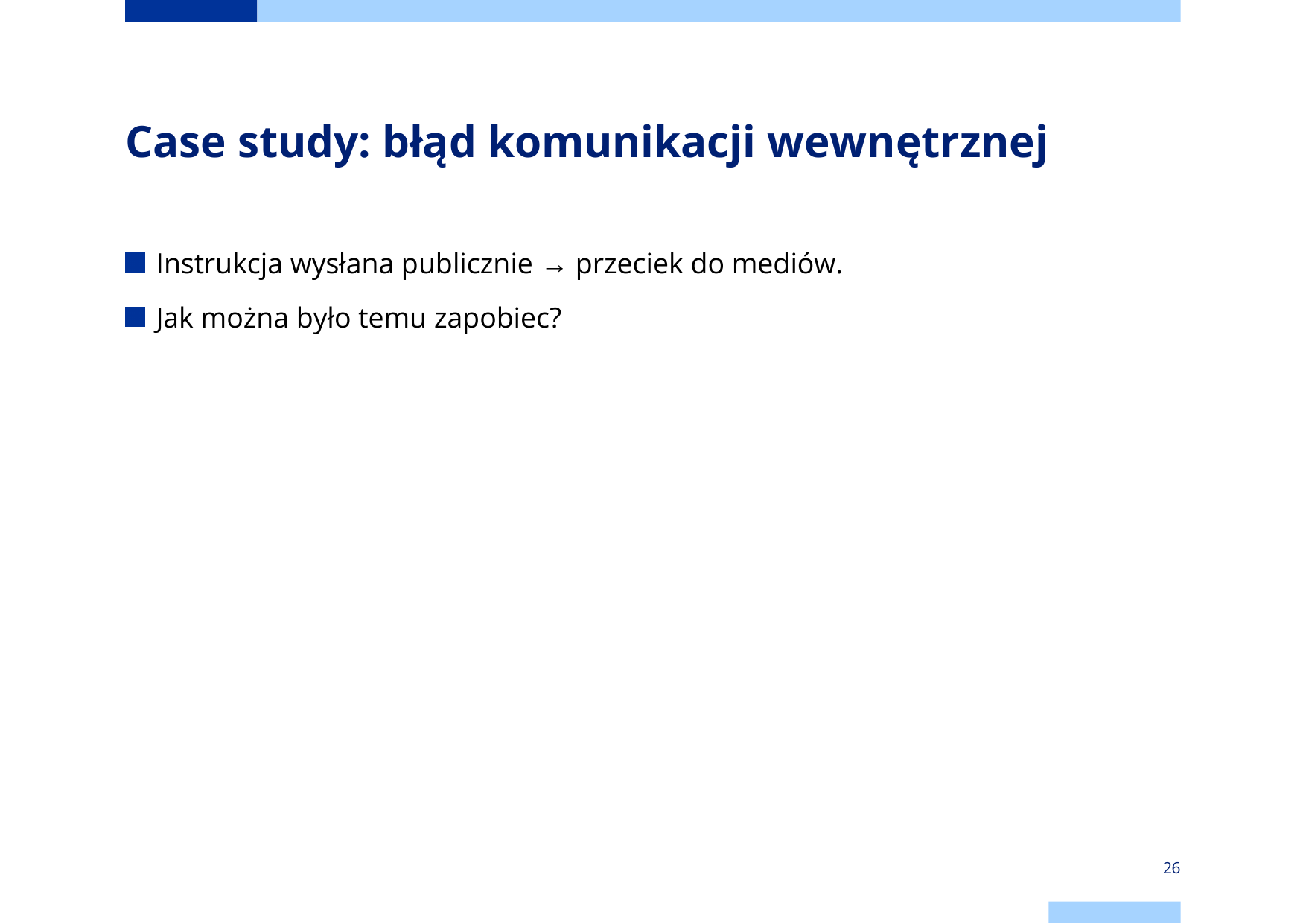

# Case study: błąd komunikacji wewnętrznej
Instrukcja wysłana publicznie → przeciek do mediów.
Jak można było temu zapobiec?
26